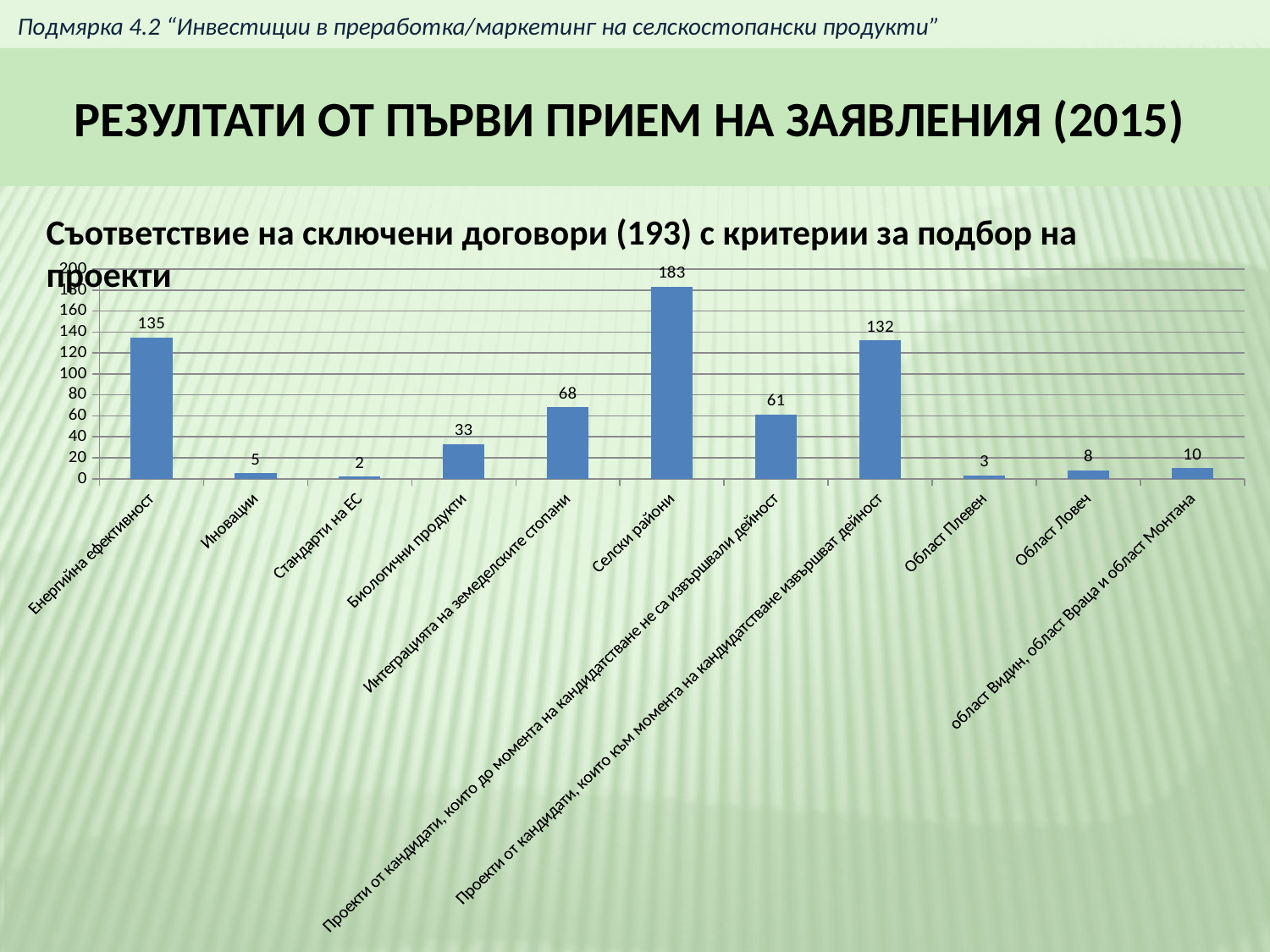

Подмярка 4.2 “Инвестиции в преработка/маркетинг на селскостопански продукти”
Резултати от първи прием на заявления (2015)
Съответствие на сключени договори (193) с критерии за подбор на проекти

### Chart

| Category |  |
|---|---|
| Енергийна ефективност | 135.0 |
| Иновации | 5.0 |
| Стандарти на ЕС | 2.0 |
| Биологични продукти | 33.0 |
| Интеграцията на земеделските стопани | 68.0 |
| Селски райони | 183.0 |
| Проекти от кандидати, които до момента на кандидатстване не са извършвали дейност | 61.0 |
| Проекти от кандидати, които към момента на кандидатстване извършват дейност | 132.0 |
| Област Плевен | 3.0 |
| Област Ловеч | 8.0 |
| област Видин, област Враца и област Монтана | 10.0 |